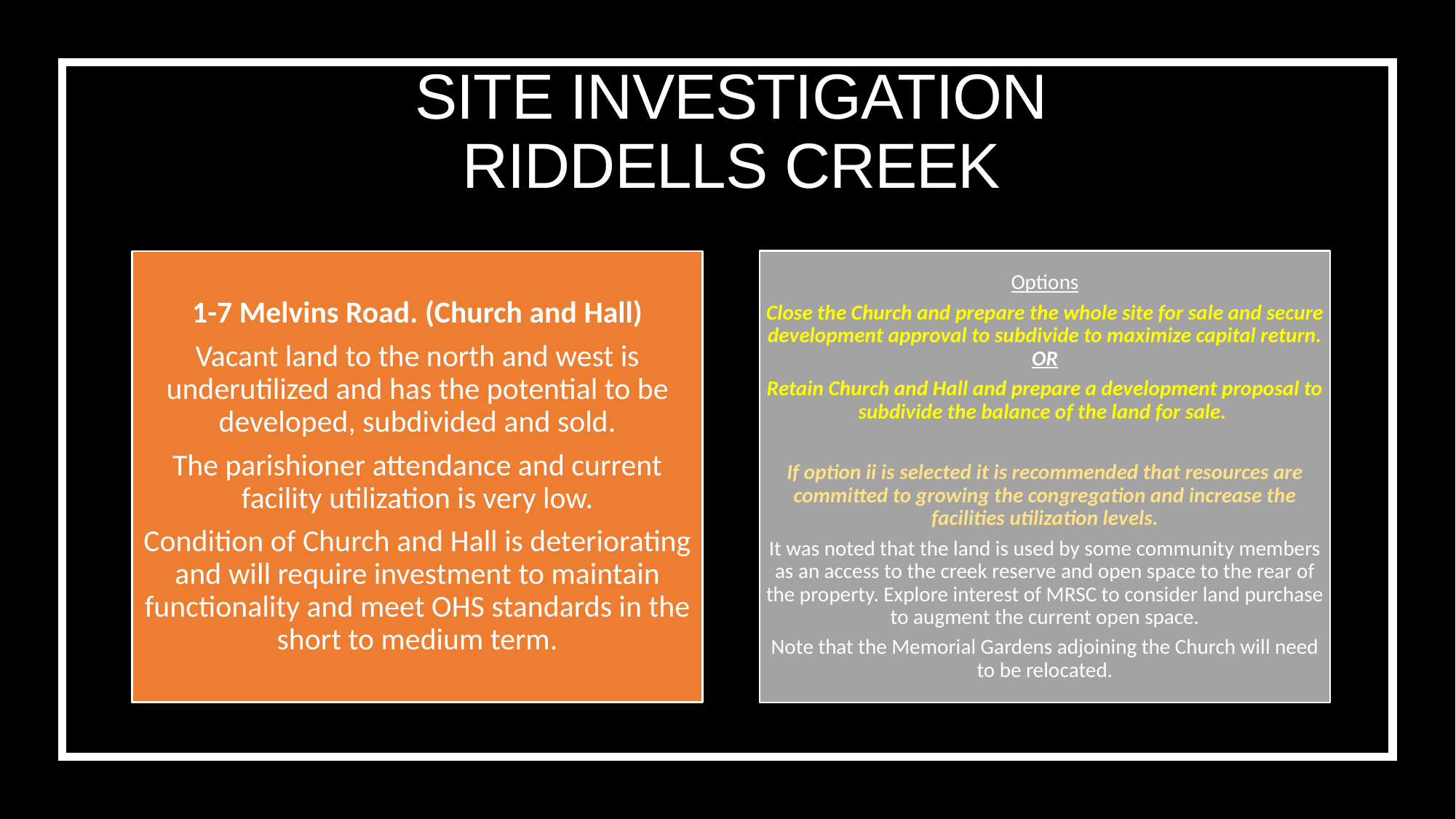

# SITE INVESTIGATION RIDDELLS CREEK

1-7 Melvins Road. (Church and Hall)
Vacant land to the north and west is underutilized and has the potential to be developed, subdivided and sold.
The parishioner attendance and current facility utilization is very low.
Condition of Church and Hall is deteriorating and will require investment to maintain functionality and meet OHS standards in the short to medium term.
Options
Close the Church and prepare the whole site for sale and secure development approval to subdivide to maximize capital return. OR
Retain Church and Hall and prepare a development proposal to subdivide the balance of the land for sale.

If option ii is selected it is recommended that resources are committed to growing the congregation and increase the facilities utilization levels.
It was noted that the land is used by some community members as an access to the creek reserve and open space to the rear of the property. Explore interest of MRSC to consider land purchase to augment the current open space.
Note that the Memorial Gardens adjoining the Church will need to be relocated.